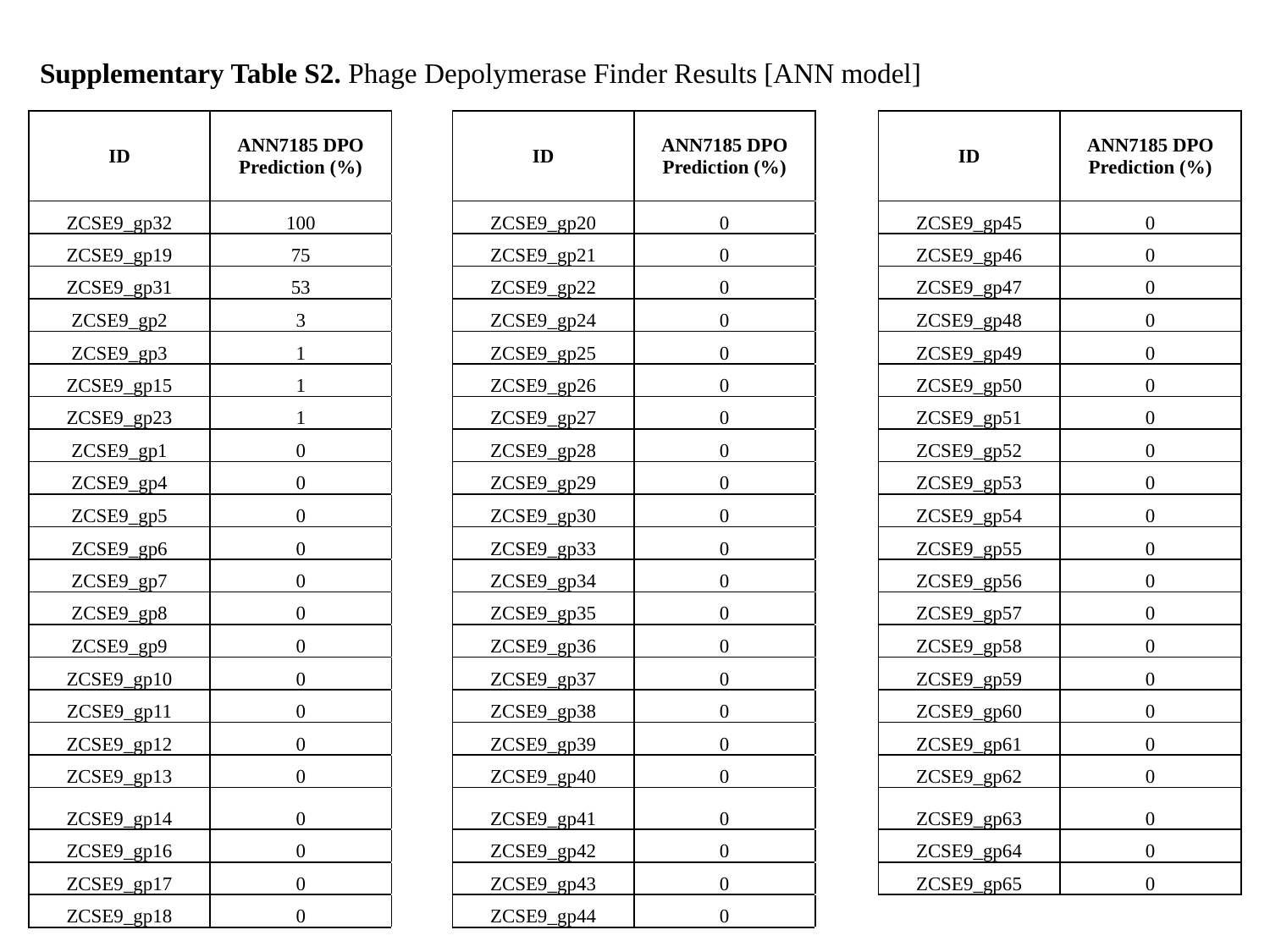

|  |  |  |  |  |  |  |  |
| --- | --- | --- | --- | --- | --- | --- | --- |
| ID | ANN7185 DPO Prediction (%) |  | ID | ANN7185 DPO Prediction (%) |  | ID | ANN7185 DPO Prediction (%) |
| ZCSE9\_gp32 | 100 |  | ZCSE9\_gp20 | 0 |  | ZCSE9\_gp45 | 0 |
| ZCSE9\_gp19 | 75 |  | ZCSE9\_gp21 | 0 |  | ZCSE9\_gp46 | 0 |
| ZCSE9\_gp31 | 53 |  | ZCSE9\_gp22 | 0 |  | ZCSE9\_gp47 | 0 |
| ZCSE9\_gp2 | 3 |  | ZCSE9\_gp24 | 0 |  | ZCSE9\_gp48 | 0 |
| ZCSE9\_gp3 | 1 |  | ZCSE9\_gp25 | 0 |  | ZCSE9\_gp49 | 0 |
| ZCSE9\_gp15 | 1 |  | ZCSE9\_gp26 | 0 |  | ZCSE9\_gp50 | 0 |
| ZCSE9\_gp23 | 1 |  | ZCSE9\_gp27 | 0 |  | ZCSE9\_gp51 | 0 |
| ZCSE9\_gp1 | 0 |  | ZCSE9\_gp28 | 0 |  | ZCSE9\_gp52 | 0 |
| ZCSE9\_gp4 | 0 |  | ZCSE9\_gp29 | 0 |  | ZCSE9\_gp53 | 0 |
| ZCSE9\_gp5 | 0 |  | ZCSE9\_gp30 | 0 |  | ZCSE9\_gp54 | 0 |
| ZCSE9\_gp6 | 0 |  | ZCSE9\_gp33 | 0 |  | ZCSE9\_gp55 | 0 |
| ZCSE9\_gp7 | 0 |  | ZCSE9\_gp34 | 0 |  | ZCSE9\_gp56 | 0 |
| ZCSE9\_gp8 | 0 |  | ZCSE9\_gp35 | 0 |  | ZCSE9\_gp57 | 0 |
| ZCSE9\_gp9 | 0 |  | ZCSE9\_gp36 | 0 |  | ZCSE9\_gp58 | 0 |
| ZCSE9\_gp10 | 0 |  | ZCSE9\_gp37 | 0 |  | ZCSE9\_gp59 | 0 |
| ZCSE9\_gp11 | 0 |  | ZCSE9\_gp38 | 0 |  | ZCSE9\_gp60 | 0 |
| ZCSE9\_gp12 | 0 |  | ZCSE9\_gp39 | 0 |  | ZCSE9\_gp61 | 0 |
| ZCSE9\_gp13 | 0 |  | ZCSE9\_gp40 | 0 |  | ZCSE9\_gp62 | 0 |
| ZCSE9\_gp14 | 0 |  | ZCSE9\_gp41 | 0 |  | ZCSE9\_gp63 | 0 |
| ZCSE9\_gp16 | 0 |  | ZCSE9\_gp42 | 0 |  | ZCSE9\_gp64 | 0 |
| ZCSE9\_gp17 | 0 |  | ZCSE9\_gp43 | 0 |  | ZCSE9\_gp65 | 0 |
| ZCSE9\_gp18 | 0 |  | ZCSE9\_gp44 | 0 |  |  |  |
Supplementary Table S2. Phage Depolymerase Finder Results [ANN model]